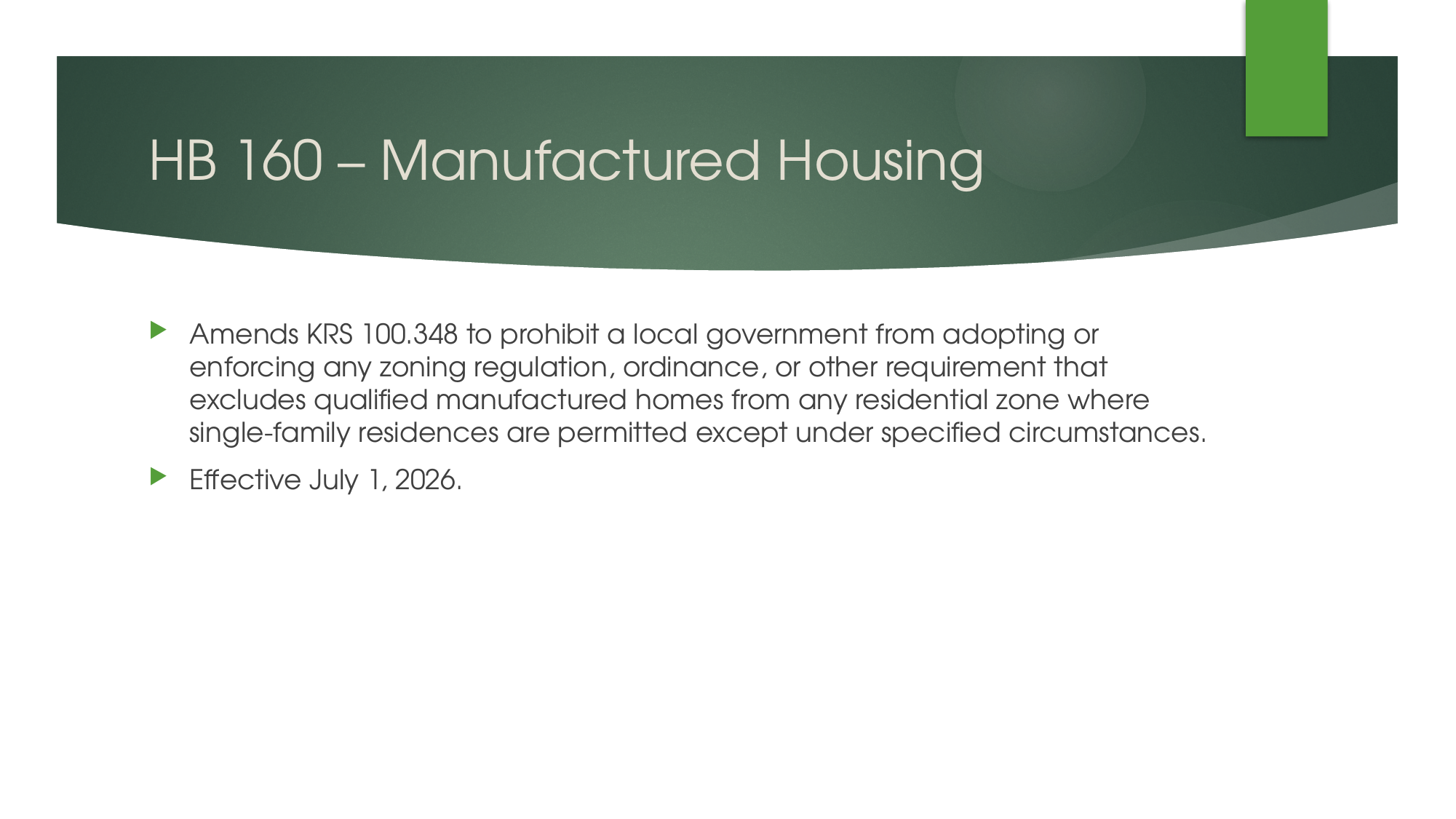

# HB 160 – Manufactured Housing
Amends KRS 100.348 to prohibit a local government from adopting or enforcing any zoning regulation, ordinance, or other requirement that excludes qualified manufactured homes from any residential zone where single-family residences are permitted except under specified circumstances.
Effective July 1, 2026.